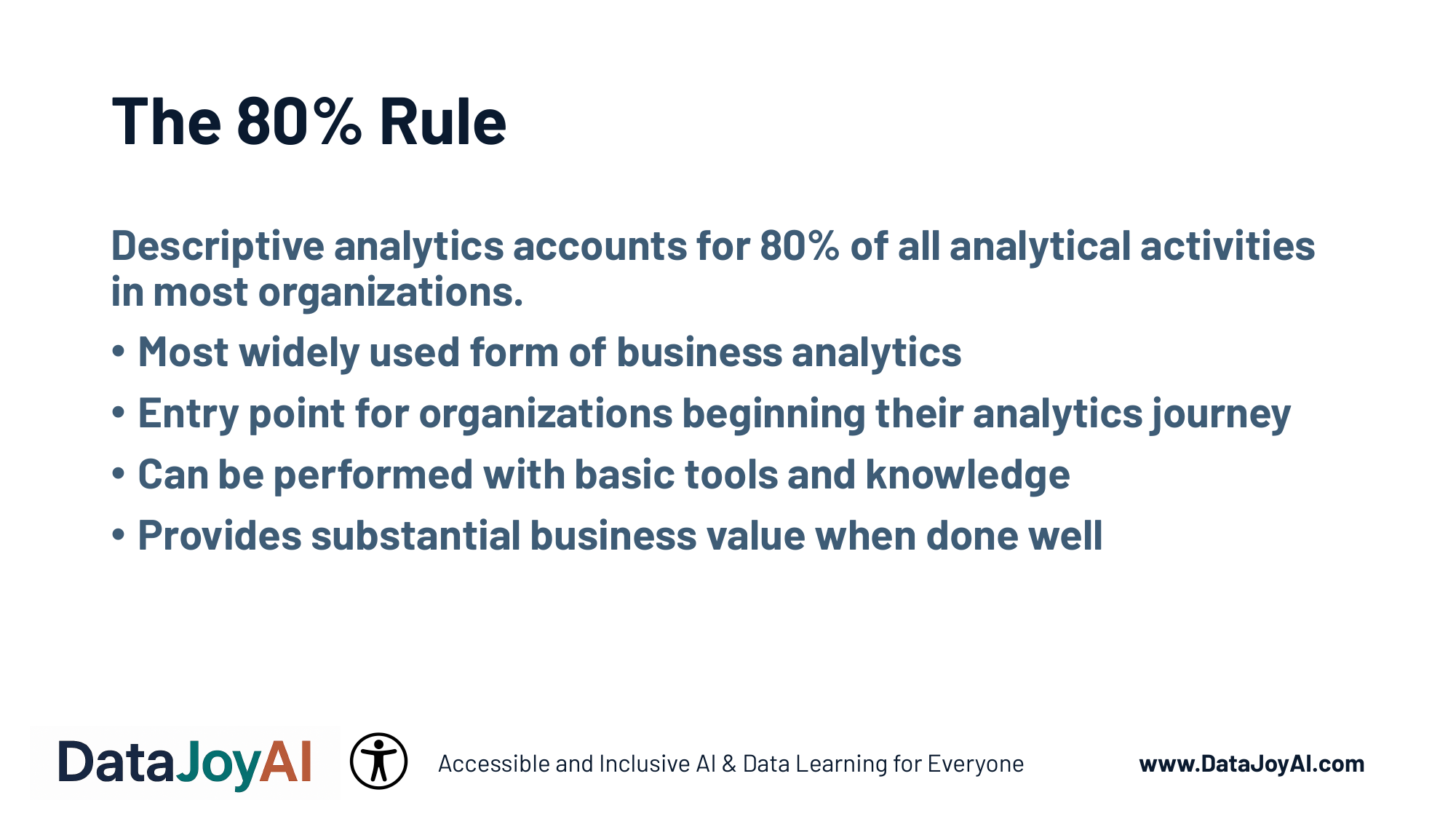

# The 80% Rule
Descriptive analytics accounts for 80% of all analytical activities in most organizations.
Most widely used form of business analytics
Entry point for organizations beginning their analytics journey
Can be performed with basic tools and knowledge
Provides substantial business value when done well